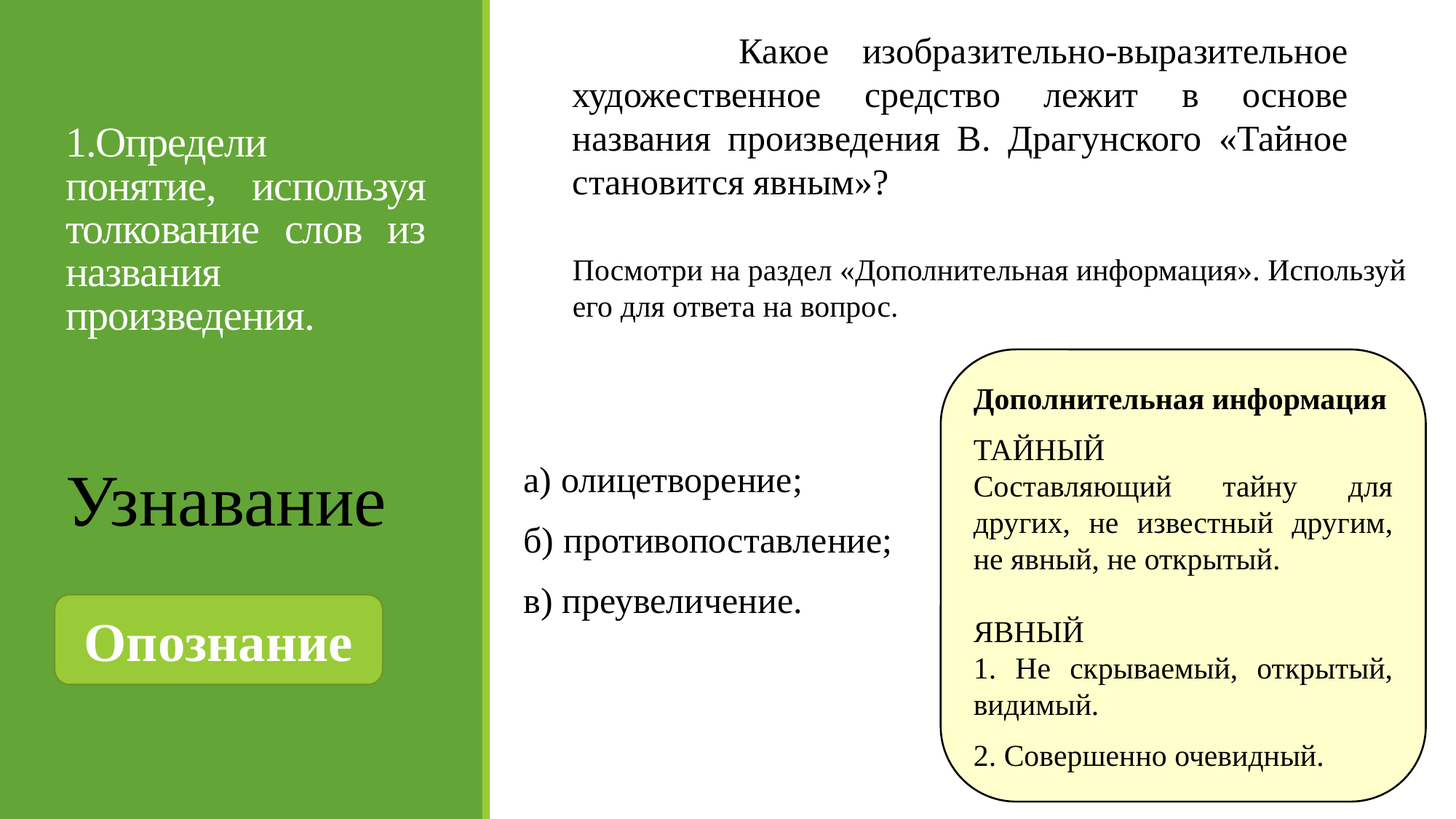

Какое изобразительно-выразительное художественное средство лежит в основе названия произведения В. Драгунского «Тайное становится явным»?
# 1.Определи понятие, используя толкование слов из названия произведения.

а) олицетворение;
б) противопоставление;
в) преувеличение.
Посмотри на раздел «Дополнительная информация». Используй его для ответа на вопрос.

Узнавание

Дополнительная информация

ТАЙНЫЙ
Составляющий тайну для других, не известный другим, не явный, не открытый.

ЯВНЫЙ
1. Не скрываемый, открытый, видимый.

2. Совершенно очевидный.
Опознание